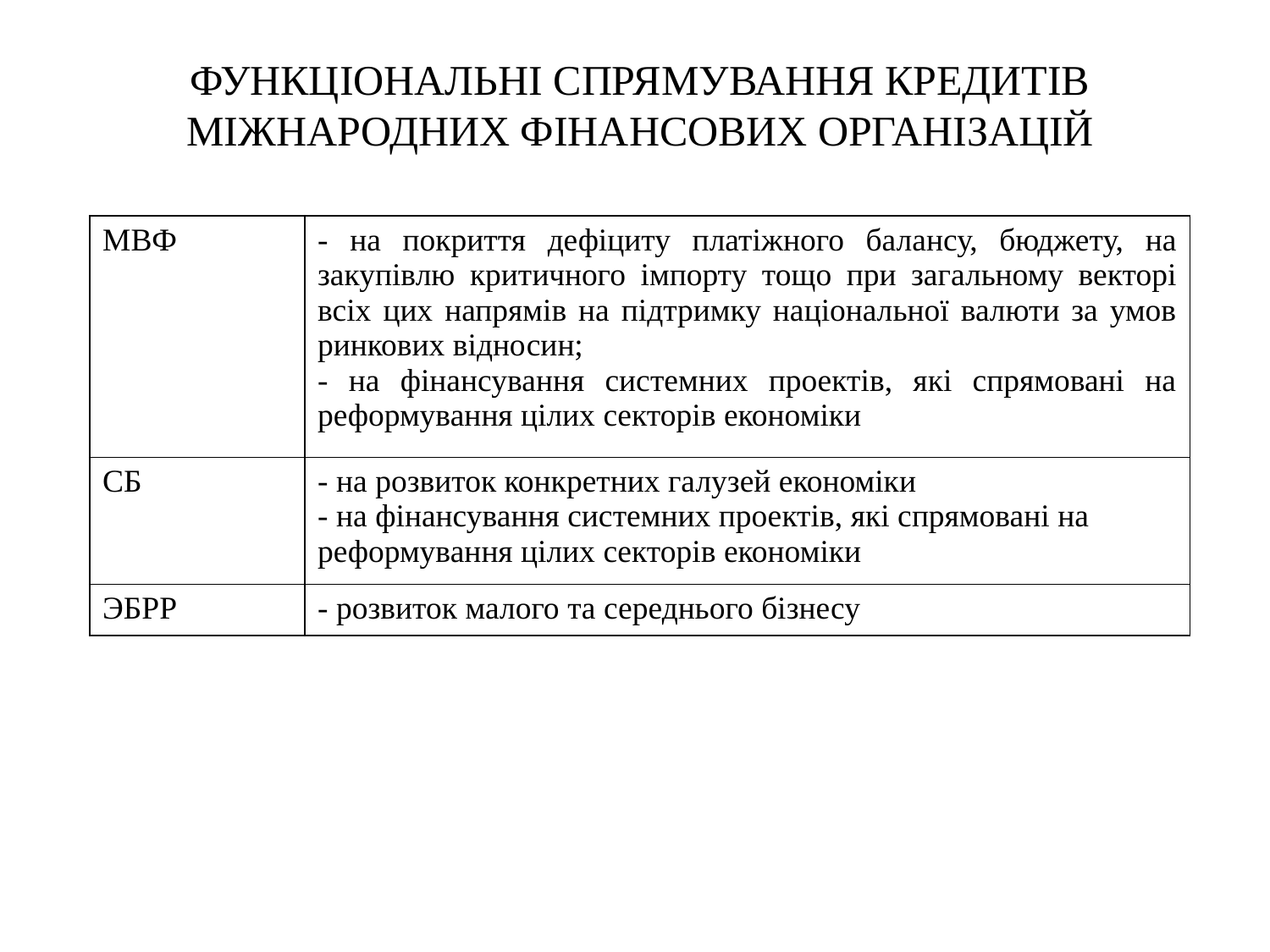

ФУНКЦІОНАЛЬНІ СПРЯМУВАННЯ КРЕДИТІВ МІЖНАРОДНИХ ФІНАНСОВИХ ОРГАНІЗАЦІЙ
| МВФ | - на покриття дефіциту платіжного балансу, бюджету, на закупівлю критичного імпорту тощо при загальному векторі всіх цих напрямів на підтримку національної валюти за умов ринкових відносин; - на фінансування системних проектів, які спрямовані на реформування цілих секторів економіки |
| --- | --- |
| СБ | - на розвиток конкретних галузей економіки - на фінансування системних проектів, які спрямовані на реформування цілих секторів економіки |
| ЭБРР | - розвиток малого та середнього бізнесу |